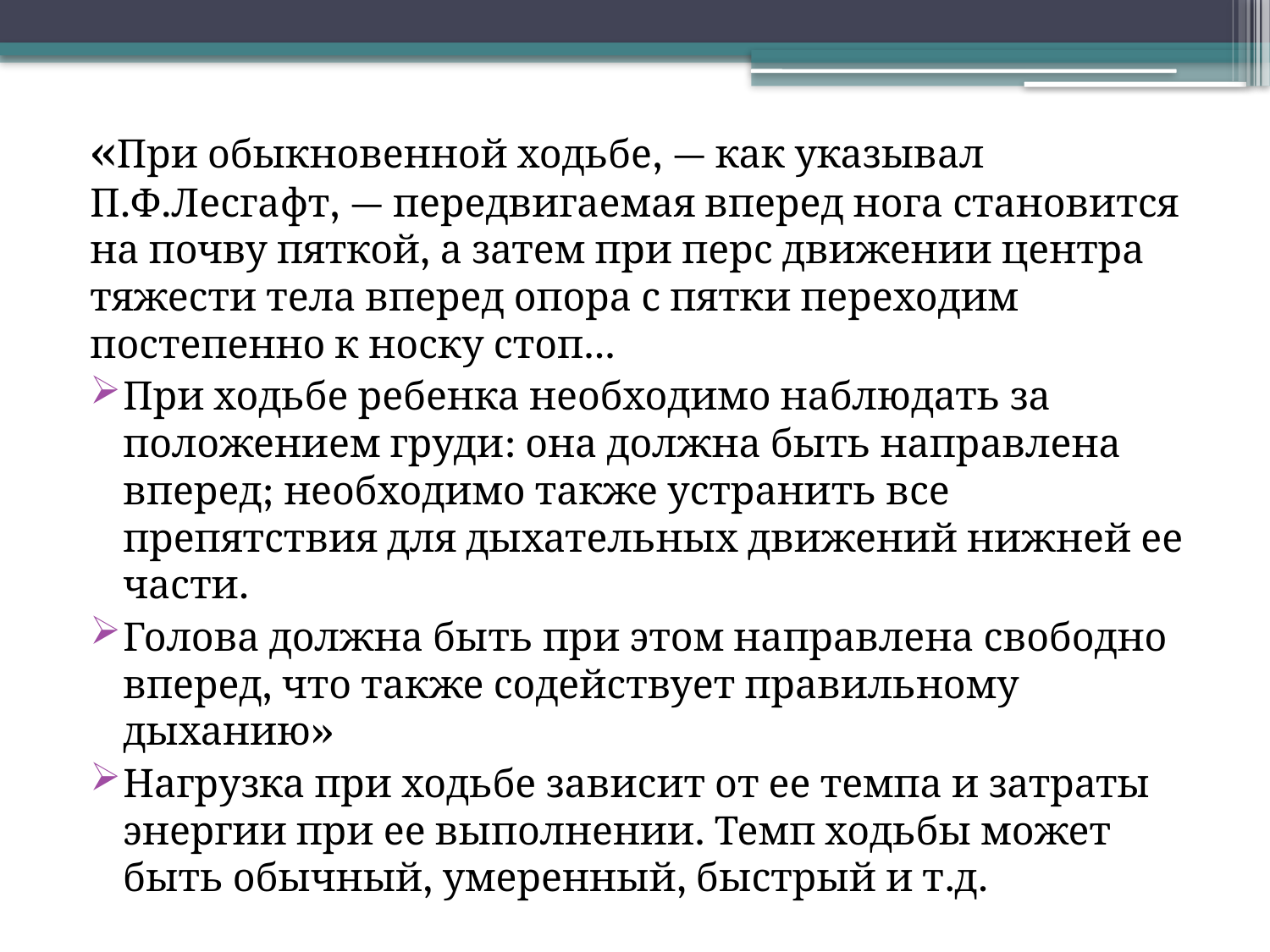

«При обыкновенной ходьбе, — как указывал П.Ф.Лесгафт, — передвигаемая вперед нога становится на почву пяткой, а затем при перс движении центра тяжести тела вперед опора с пятки переходим постепенно к носку стоп...
При ходьбе ребенка необходимо наблюдать за положением груди: она должна быть направлена вперед; необходимо также устранить все препятствия для дыхательных движений нижней ее части.
Голова должна быть при этом направлена свободно вперед, что также содействует правильному дыханию»
Нагрузка при ходьбе зависит от ее темпа и затраты энергии при ее выполнении. Темп ходьбы может быть обычный, умеренный, быстрый и т.д.